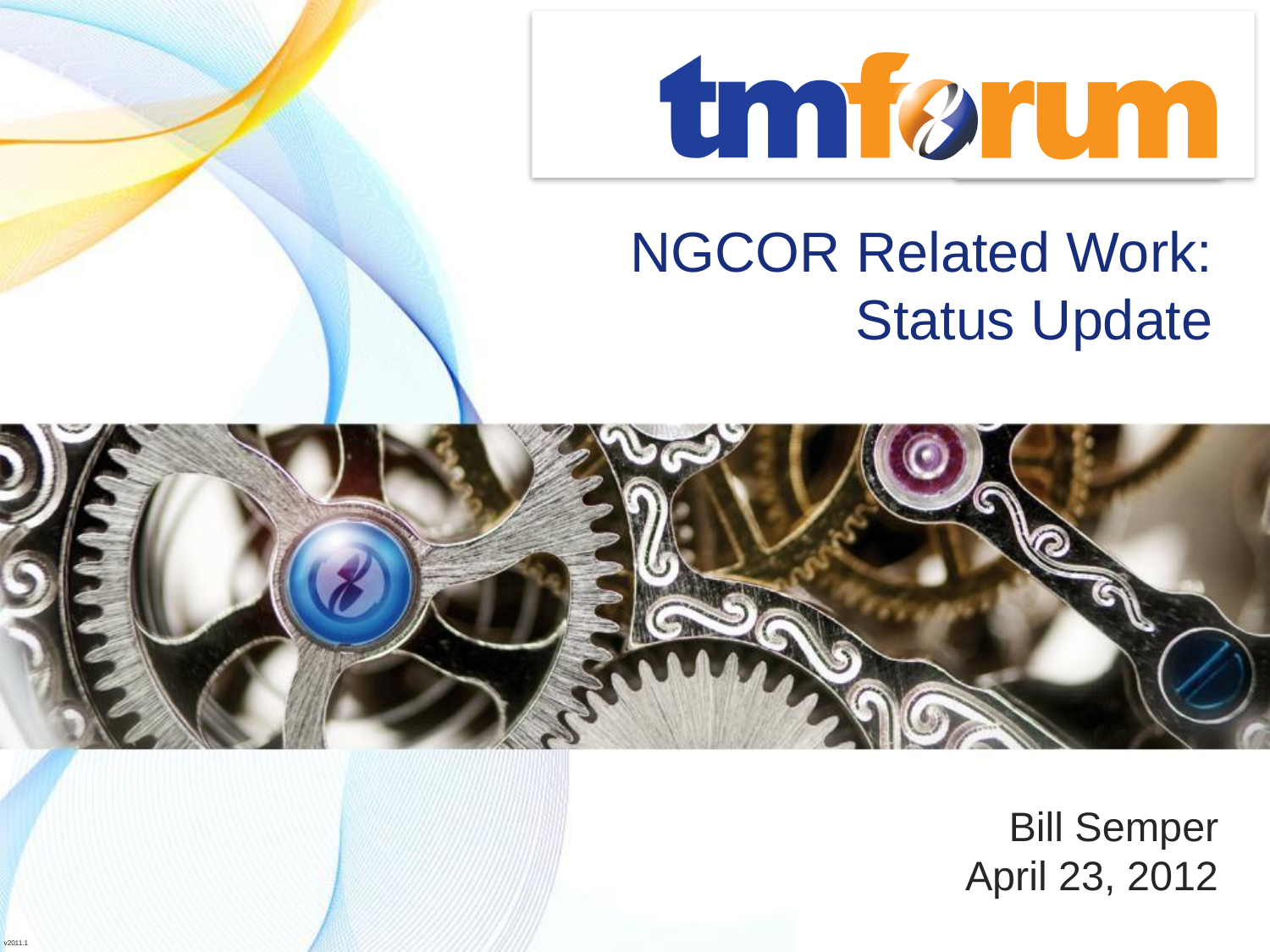

# NGCOR Related Work: Status Update
Bill Semper
April 23, 2012